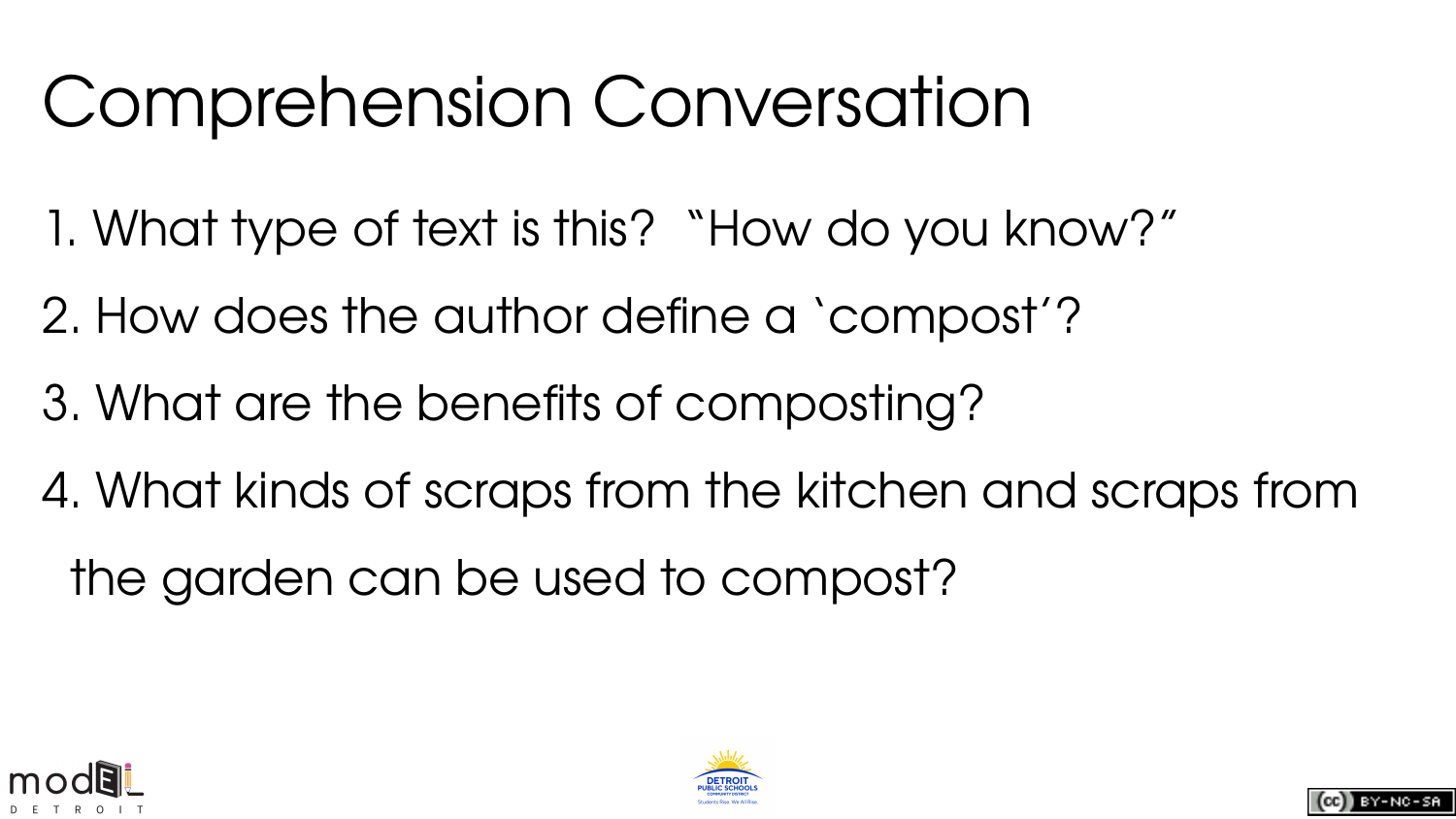

# Comprehension Conversation

 What type of text is this?  “How do you know?”
 How does the author define a ‘compost’?
 What are the benefits of composting?
 What kinds of scraps from the kitchen and scraps from the garden can be used to compost?